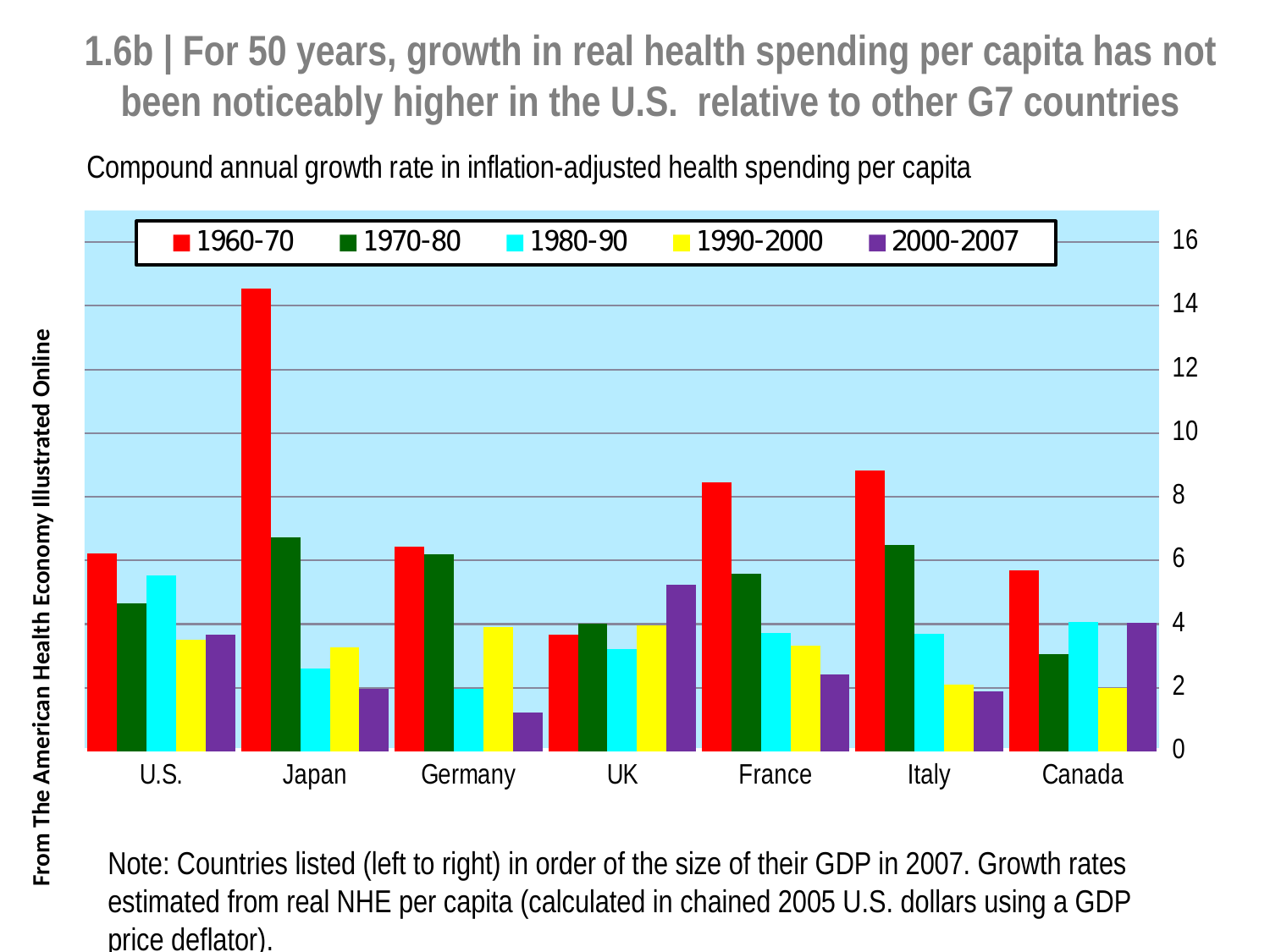

# 1.6b | For 50 years, growth in real health spending per capita has not been noticeably higher in the U.S.  relative to other G7 countries

### Chart:

| Category | 1960-70 | 1970-80 | 1980-90 | 1990-2000 | 2000-2007 |
|---|---|---|---|---|---|
| U.S. | 6.206893499240529 | 4.646986481268689 | 5.525264718111389 | 3.5057159432668294 | 3.656157928951198 |
| Japan | 14.529523087680474 | 6.736328029441441 | 2.61172365006368 | 3.2620105800860166 | 1.9539407281022214 |
| Germany | 6.426732496831855 | 6.18549807407307 | 1.9690262935722291 | 3.8963741036743382 | 1.213208253843634 |
| UK | 3.6700045443121443 | 4.025080606664155 | 3.2229765147629985 | 3.9635763207905628 | 5.2275746279238255 |
| France | 8.460904334072495 | 5.5927994601296716 | 3.7225439526564097 | 3.333322965904628 | 2.414080725376788 |
| Italy | 8.825669856487583 | 6.4777235541931155 | 3.7013524492622185 | 2.1111307411213476 | 1.8933272976252358 |
| Canada | 5.689276448869696 | 3.0434103613008023 | 4.071888356484243 | 1.9969794432080912 | 4.035191830132301 |
From The American Health Economy Illustrated Online
Note: Countries listed (left to right) in order of the size of their GDP in 2007. Growth rates estimated from real NHE per capita (calculated in chained 2005 U.S. dollars using a GDP price deflator).